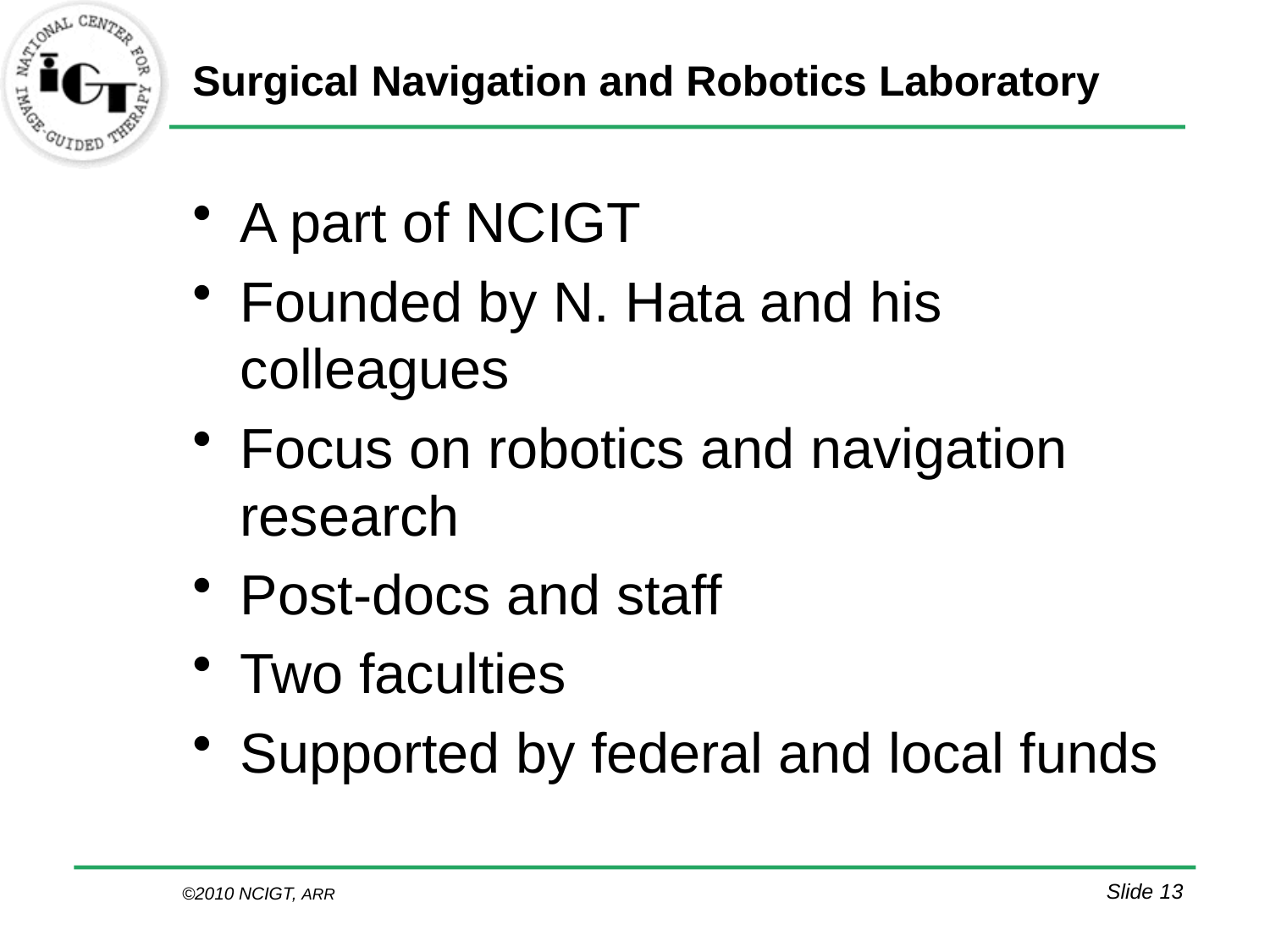

# Surgical Navigation and Robotics Laboratory
A part of NCIGT
Founded by N. Hata and his colleagues
Focus on robotics and navigation research
Post-docs and staff
Two faculties
Supported by federal and local funds